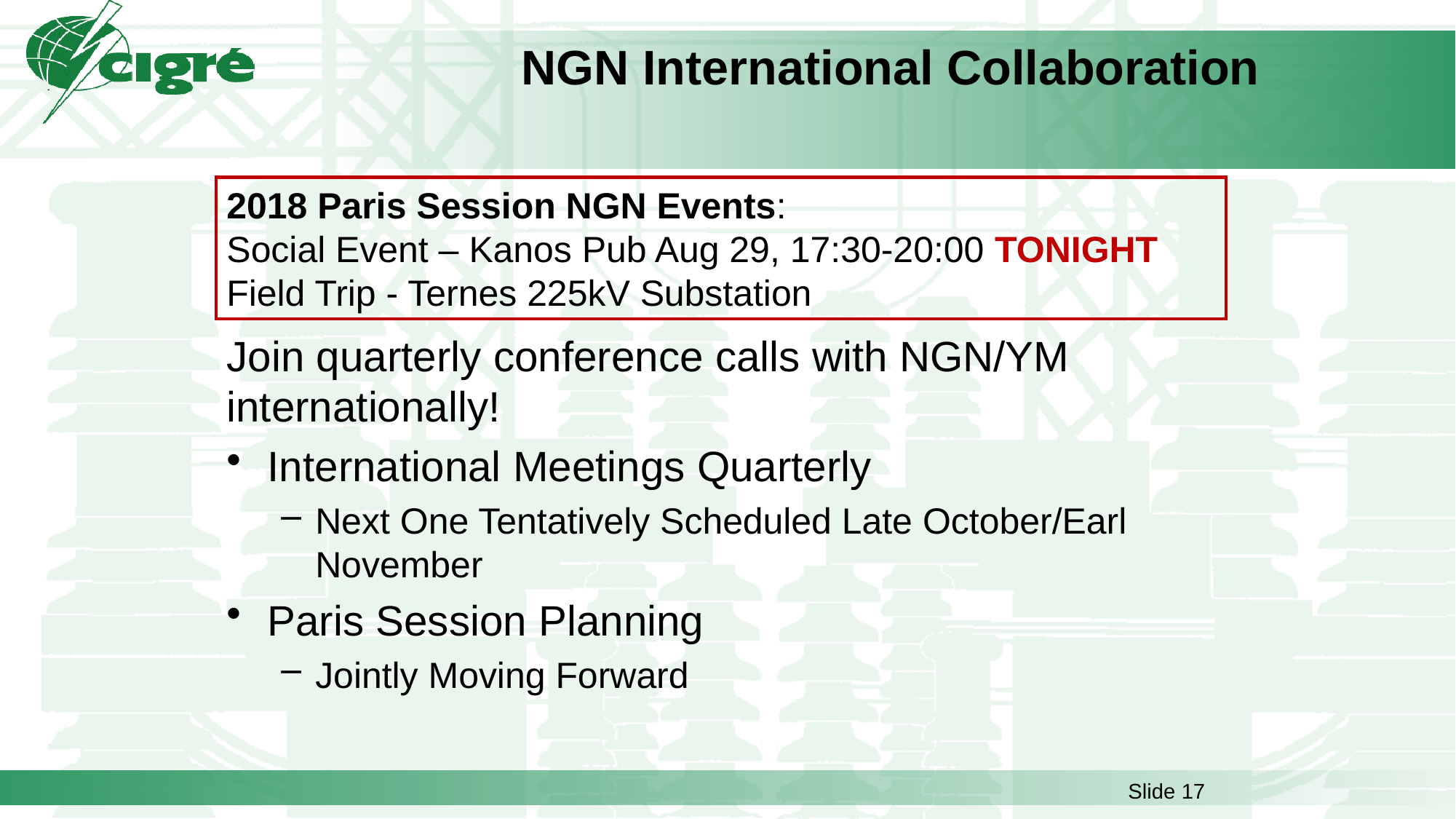

# NGN International Collaboration
2018 Paris Session NGN Events:
Social Event – Kanos Pub Aug 29, 17:30-20:00 TONIGHT
Field Trip - Ternes 225kV Substation
Join quarterly conference calls with NGN/YM internationally!
International Meetings Quarterly
Next One Tentatively Scheduled Late October/Earl November
Paris Session Planning
Jointly Moving Forward
Slide 17